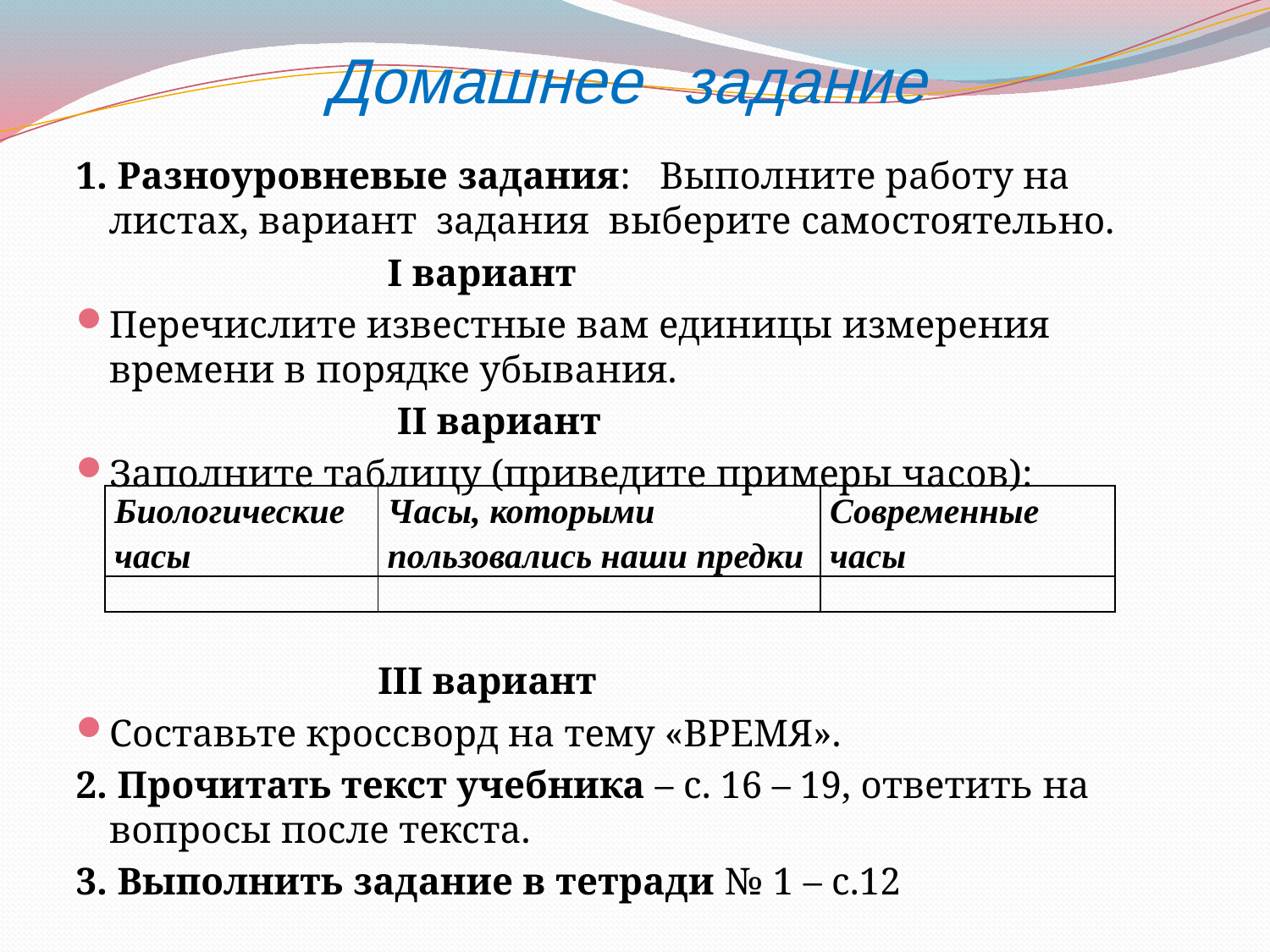

# Домашнее  задание
1. Разноуровневые задания:   Выполните работу на листах, вариант  задания  выберите самостоятельно.
                                I вариант
Перечислите известные вам единицы измерения времени в порядке убывания.
                                 II вариант
Заполните таблицу (приведите примеры часов):

                               III вариант
Составьте кроссворд на тему «ВРЕМЯ».
2. Прочитать текст учебника – с. 16 – 19, ответить на вопросы после текста.
3. Выполнить задание в тетради № 1 – с.12
| Биологические часы | Часы, которыми пользовались наши предки | Современные часы |
| --- | --- | --- |
|  |  |  |